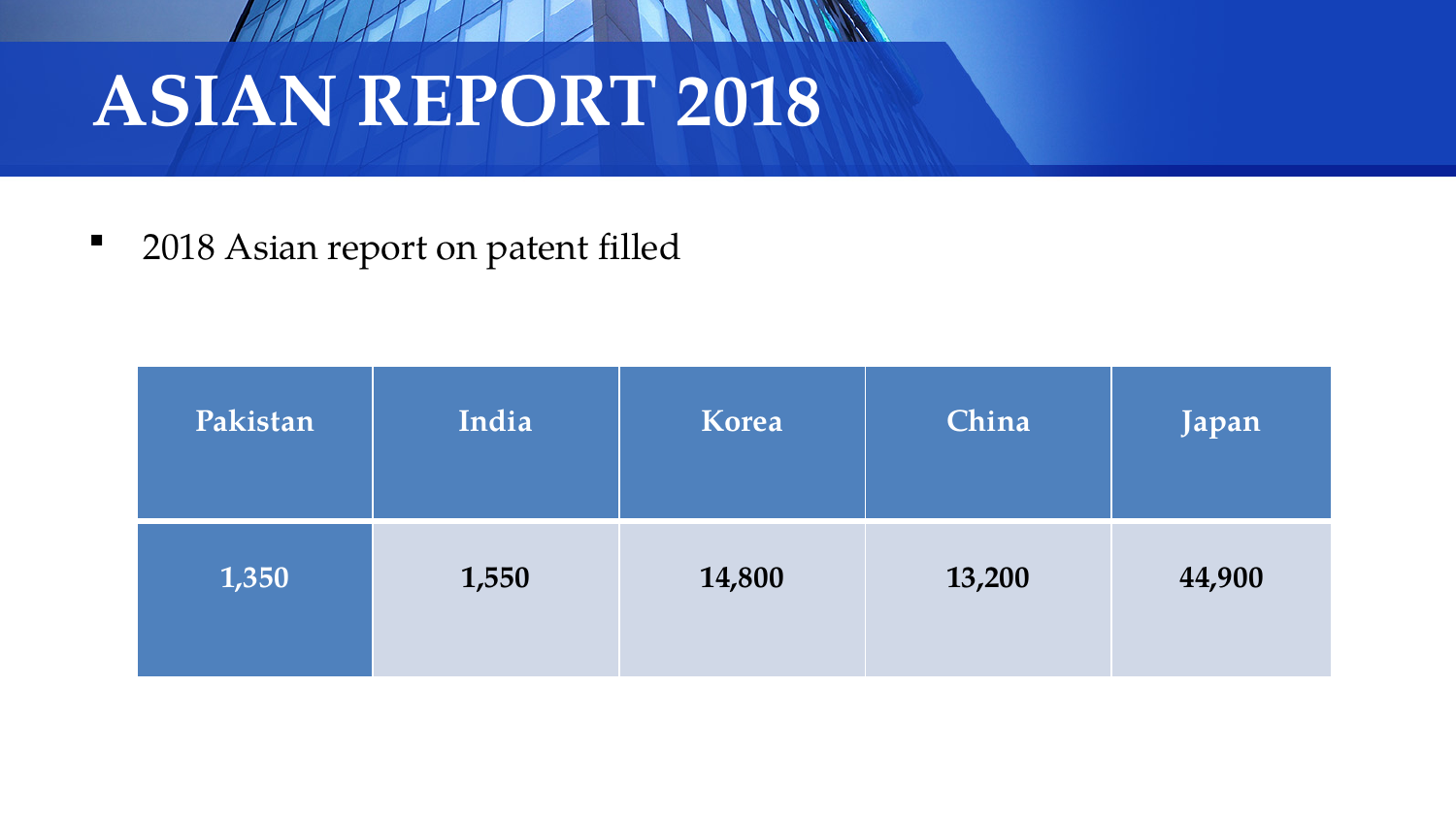

# ASIAN REPORT 2018
2018 Asian report on patent filled

| Pakistan | India | Korea | China | Japan |
| --- | --- | --- | --- | --- |
| 1,350 | 1,550 | 14,800 | 13,200 | 44,900 |